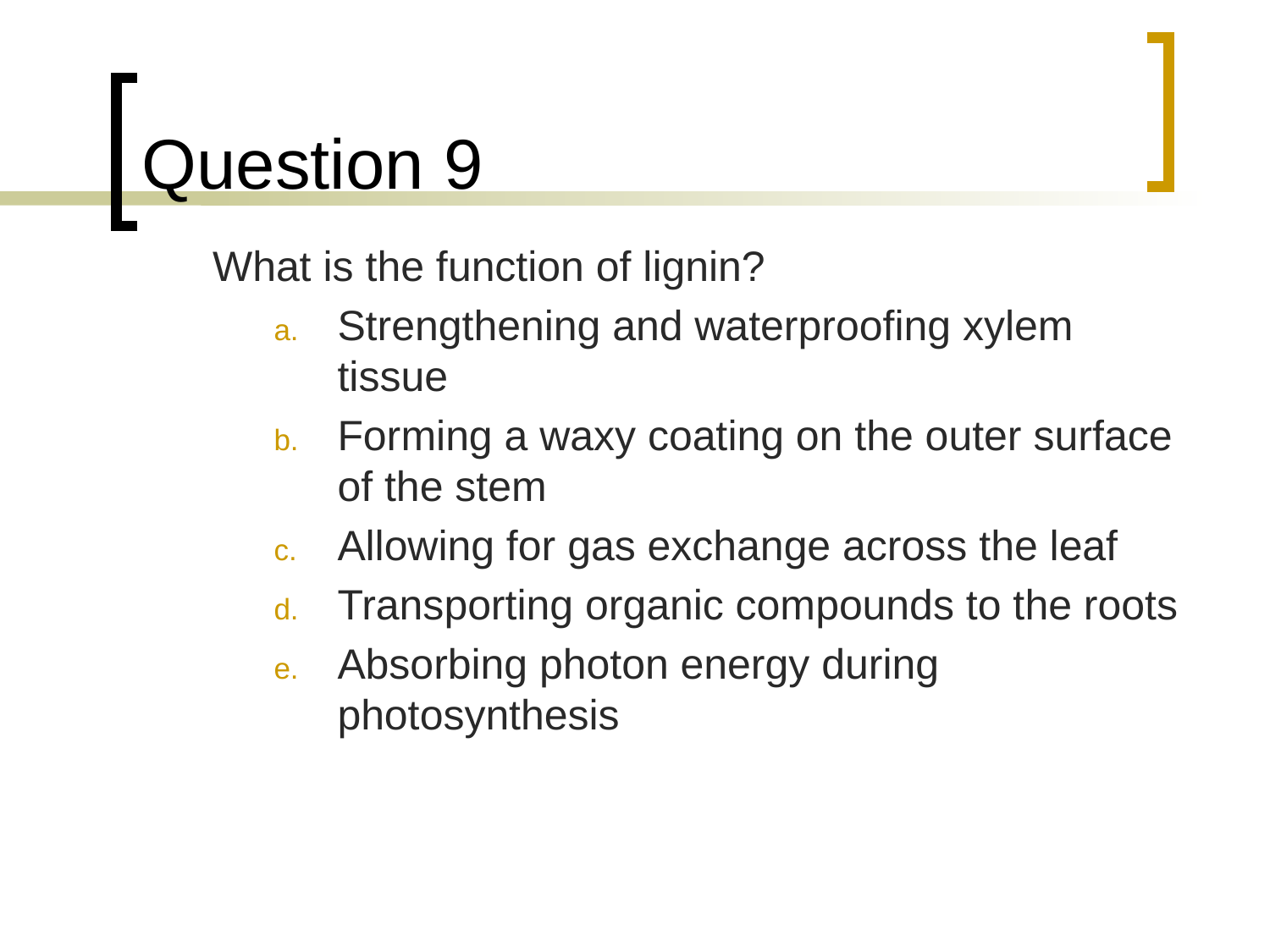

# Question 9
	What is the function of lignin?
Strengthening and waterproofing xylem tissue
Forming a waxy coating on the outer surface of the stem
Allowing for gas exchange across the leaf
Transporting organic compounds to the roots
Absorbing photon energy during photosynthesis